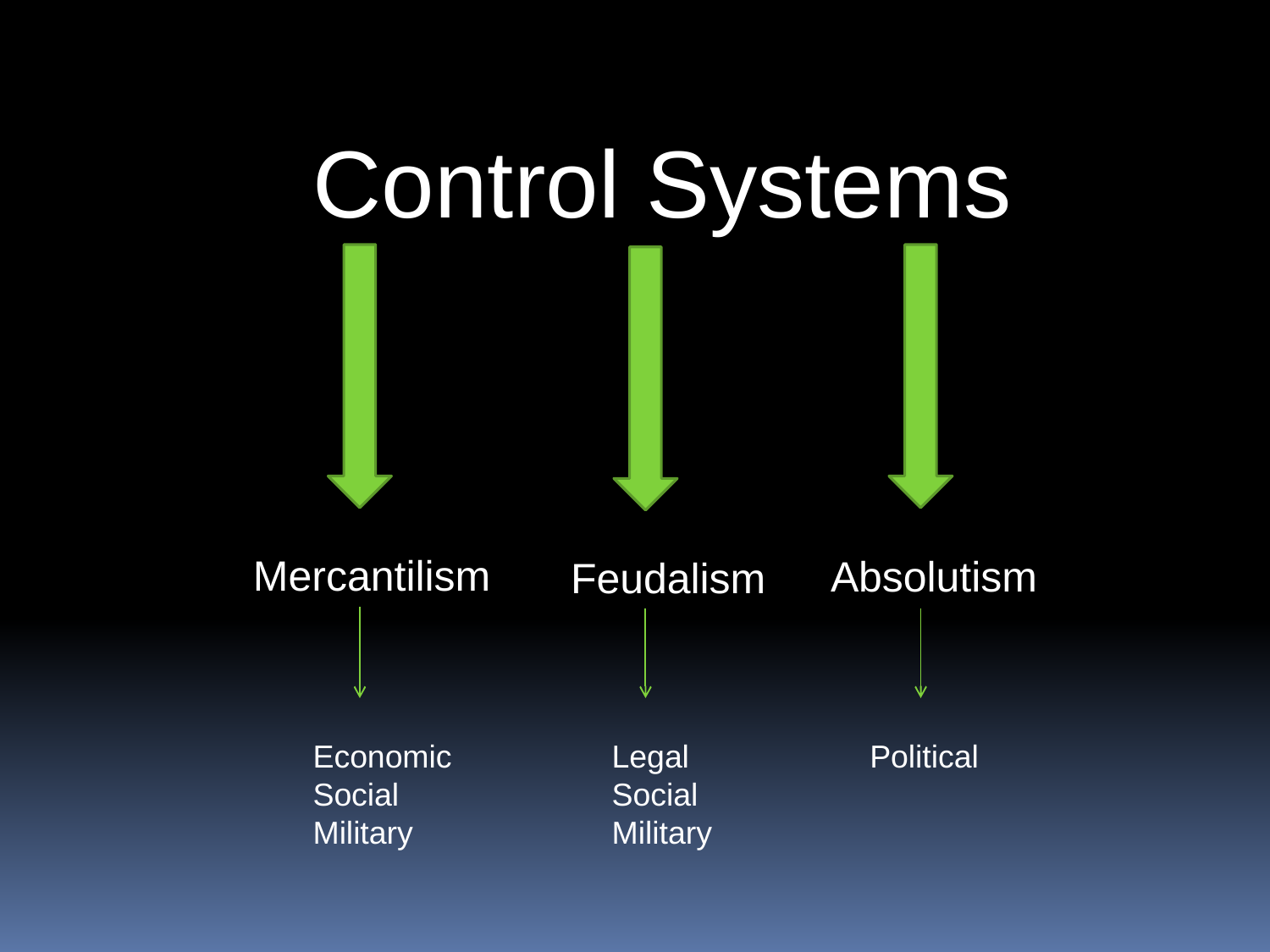

Control Systems

Mercantilism
Absolutism
Feudalism
Economic
Social
Military
Legal
Social
Military
Political